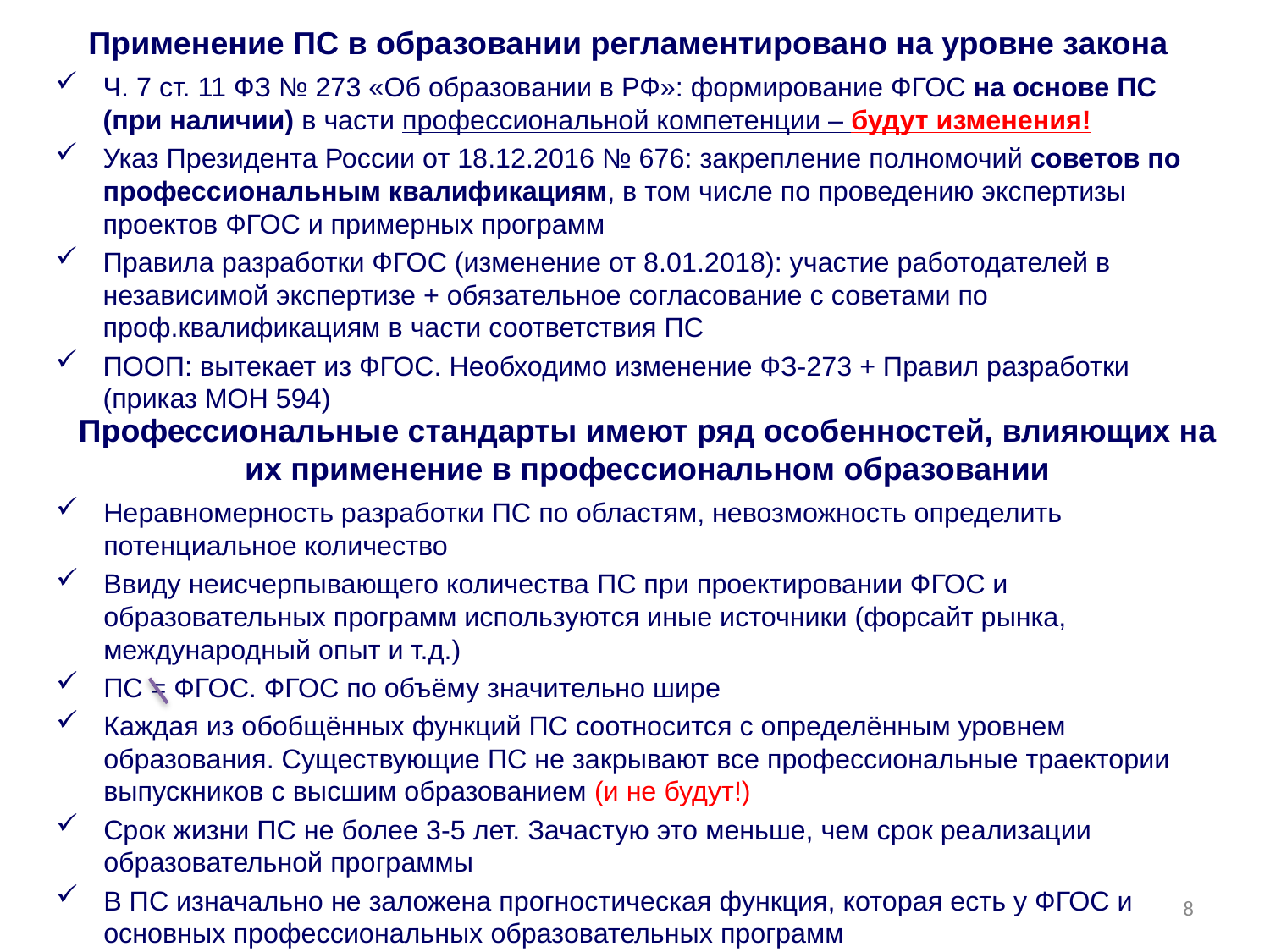

Применение ПС в образовании регламентировано на уровне закона
Ч. 7 ст. 11 ФЗ № 273 «Об образовании в РФ»: формирование ФГОС на основе ПС (при наличии) в части профессиональной компетенции – будут изменения!
Указ Президента России от 18.12.2016 № 676: закрепление полномочий советов по профессиональным квалификациям, в том числе по проведению экспертизы проектов ФГОС и примерных программ
Правила разработки ФГОС (изменение от 8.01.2018): участие работодателей в независимой экспертизе + обязательное согласование с советами по проф.квалификациям в части соответствия ПС
ПООП: вытекает из ФГОС. Необходимо изменение ФЗ-273 + Правил разработки (приказ МОН 594)

# Профессиональные стандарты имеют ряд особенностей, влияющих на их применение в профессиональном образовании
Неравномерность разработки ПС по областям, невозможность определить потенциальное количество
Ввиду неисчерпывающего количества ПС при проектировании ФГОС и образовательных программ используются иные источники (форсайт рынка, международный опыт и т.д.)
ПС = ФГОС. ФГОС по объёму значительно шире
Каждая из обобщённых функций ПС соотносится с определённым уровнем образования. Существующие ПС не закрывают все профессиональные траектории выпускников с высшим образованием (и не будут!)
Срок жизни ПС не более 3-5 лет. Зачастую это меньше, чем срок реализации образовательной программы
В ПС изначально не заложена прогностическая функция, которая есть у ФГОС и основных профессиональных образовательных программ

8